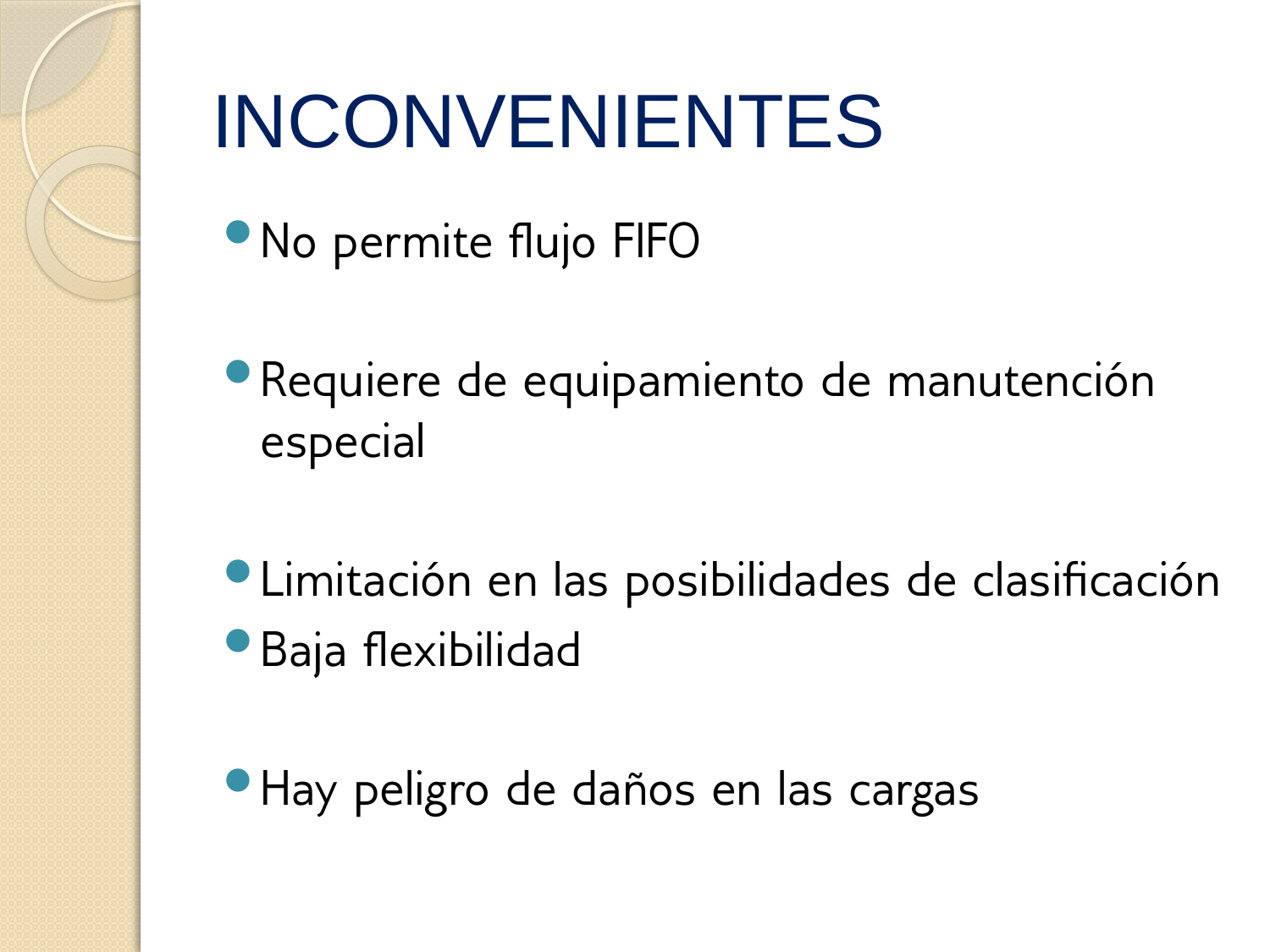

# INCONVENIENTES
No permite flujo FIFO

Requiere de equipamiento de manutención especial

Limitación en las posibilidades de clasificación
Baja flexibilidad

Hay peligro de daños en las cargas